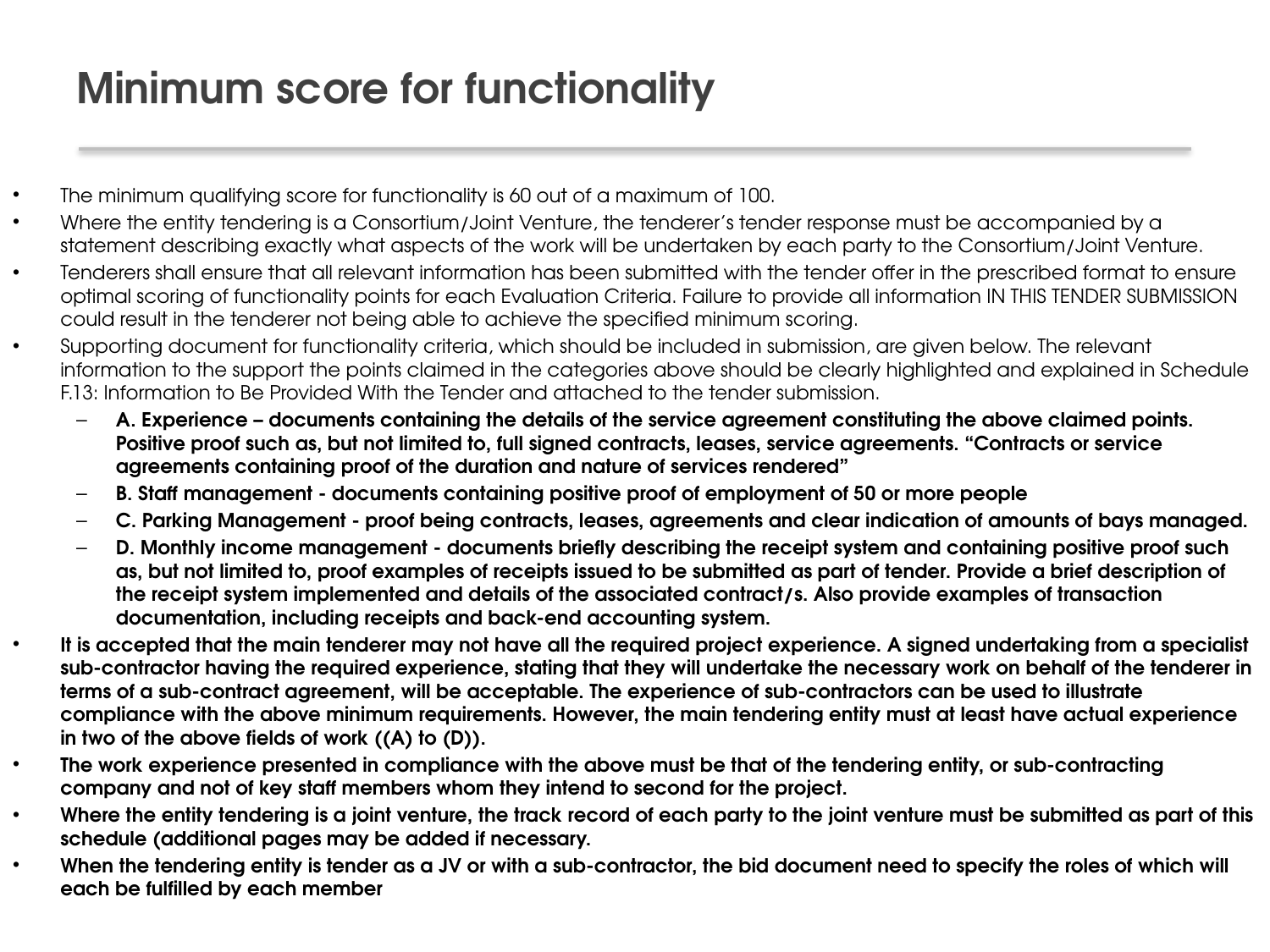

# Minimum score for functionality
The minimum qualifying score for functionality is 60 out of a maximum of 100.
Where the entity tendering is a Consortium/Joint Venture, the tenderer’s tender response must be accompanied by a statement describing exactly what aspects of the work will be undertaken by each party to the Consortium/Joint Venture.
Tenderers shall ensure that all relevant information has been submitted with the tender offer in the prescribed format to ensure optimal scoring of functionality points for each Evaluation Criteria. Failure to provide all information IN THIS TENDER SUBMISSION could result in the tenderer not being able to achieve the specified minimum scoring.
Supporting document for functionality criteria, which should be included in submission, are given below. The relevant information to the support the points claimed in the categories above should be clearly highlighted and explained in Schedule F.13: Information to Be Provided With the Tender and attached to the tender submission.
A. Experience – documents containing the details of the service agreement constituting the above claimed points. Positive proof such as, but not limited to, full signed contracts, leases, service agreements. “Contracts or service agreements containing proof of the duration and nature of services rendered”
B. Staff management - documents containing positive proof of employment of 50 or more people
C. Parking Management - proof being contracts, leases, agreements and clear indication of amounts of bays managed.
D. Monthly income management - documents briefly describing the receipt system and containing positive proof such as, but not limited to, proof examples of receipts issued to be submitted as part of tender. Provide a brief description of the receipt system implemented and details of the associated contract/s. Also provide examples of transaction documentation, including receipts and back-end accounting system.
It is accepted that the main tenderer may not have all the required project experience. A signed undertaking from a specialist sub-contractor having the required experience, stating that they will undertake the necessary work on behalf of the tenderer in terms of a sub-contract agreement, will be acceptable. The experience of sub-contractors can be used to illustrate compliance with the above minimum requirements. However, the main tendering entity must at least have actual experience in two of the above fields of work ((A) to (D)).
The work experience presented in compliance with the above must be that of the tendering entity, or sub-contracting company and not of key staff members whom they intend to second for the project.
Where the entity tendering is a joint venture, the track record of each party to the joint venture must be submitted as part of this schedule (additional pages may be added if necessary.
When the tendering entity is tender as a JV or with a sub-contractor, the bid document need to specify the roles of which will each be fulfilled by each member
9